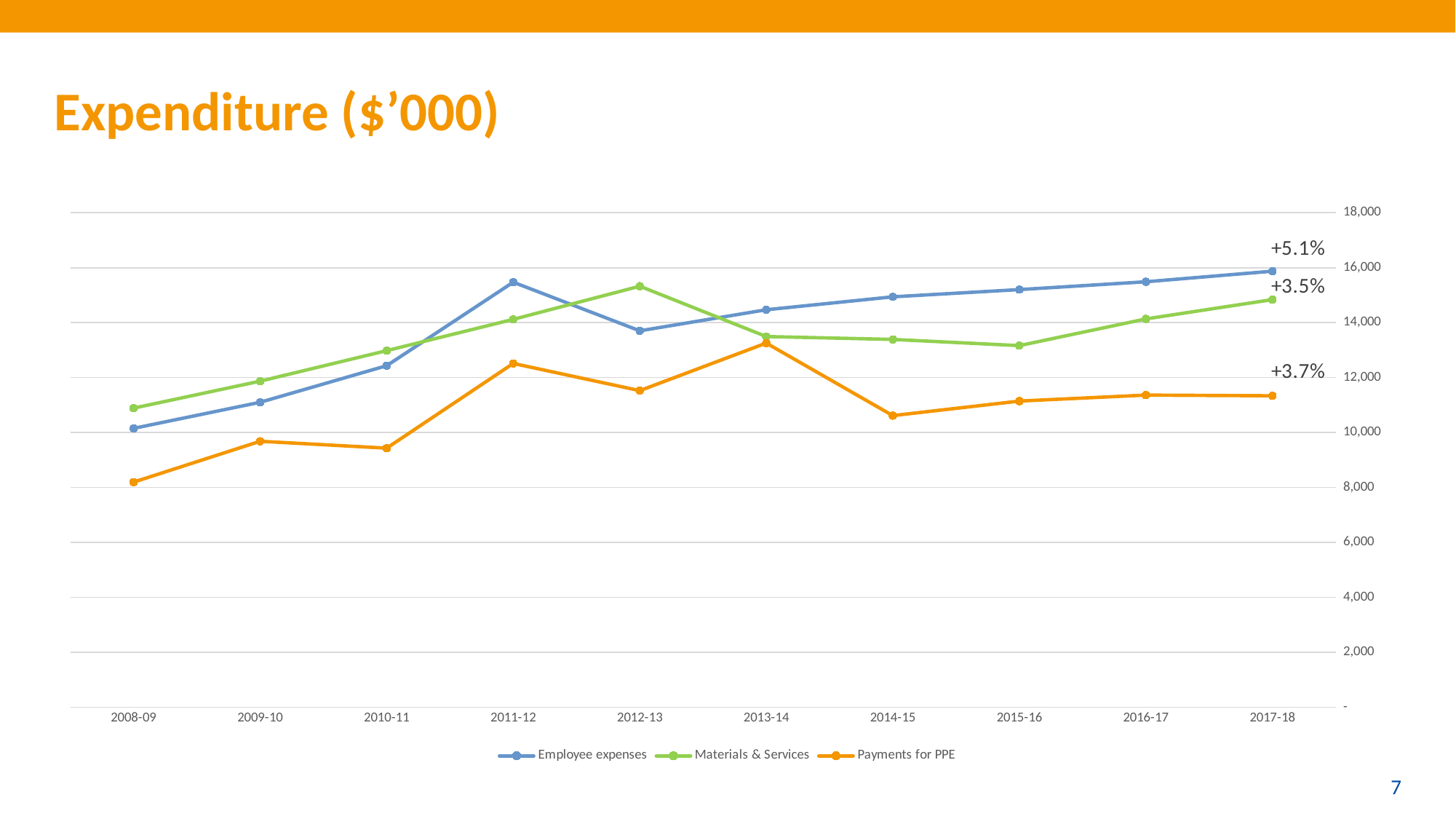

# Expenditure ($’000)

### Chart

| Category |  |  |  |
|---|---|---|---|
| 2017-18 | 15872.784105263157 | 14838.11897368421 | 11339.06905263158 |
| 2016-17 | 15488.21052631579 | 14136.263157894737 | 11362.894736842105 |
| 2015-16 | 15202.556552631579 | 13165.067921052632 | 11146.111052631579 |
| 2014-15 | 14939.854052631577 | 13389.703657894737 | 10617.69102631579 |
| 2013-14 | 14468.947368421053 | 13494.868421052632 | 13256.105263157895 |
| 2012-13 | 13703.026315789473 | 15326.21052631579 | 11526.315789473685 |
| 2011-12 | 15471.631578947368 | 14119.631578947368 | 12515.21052631579 |
| 2010-11 | 12433.736842105263 | 12982.078947368422 | 9432.736842105263 |
| 2009-10 | 11101.947368421053 | 11871.078947368422 | 9683.236842105263 |
| 2008-09 | 10152.71052631579 | 10888.763157894737 | 8194.236842105263 |
7